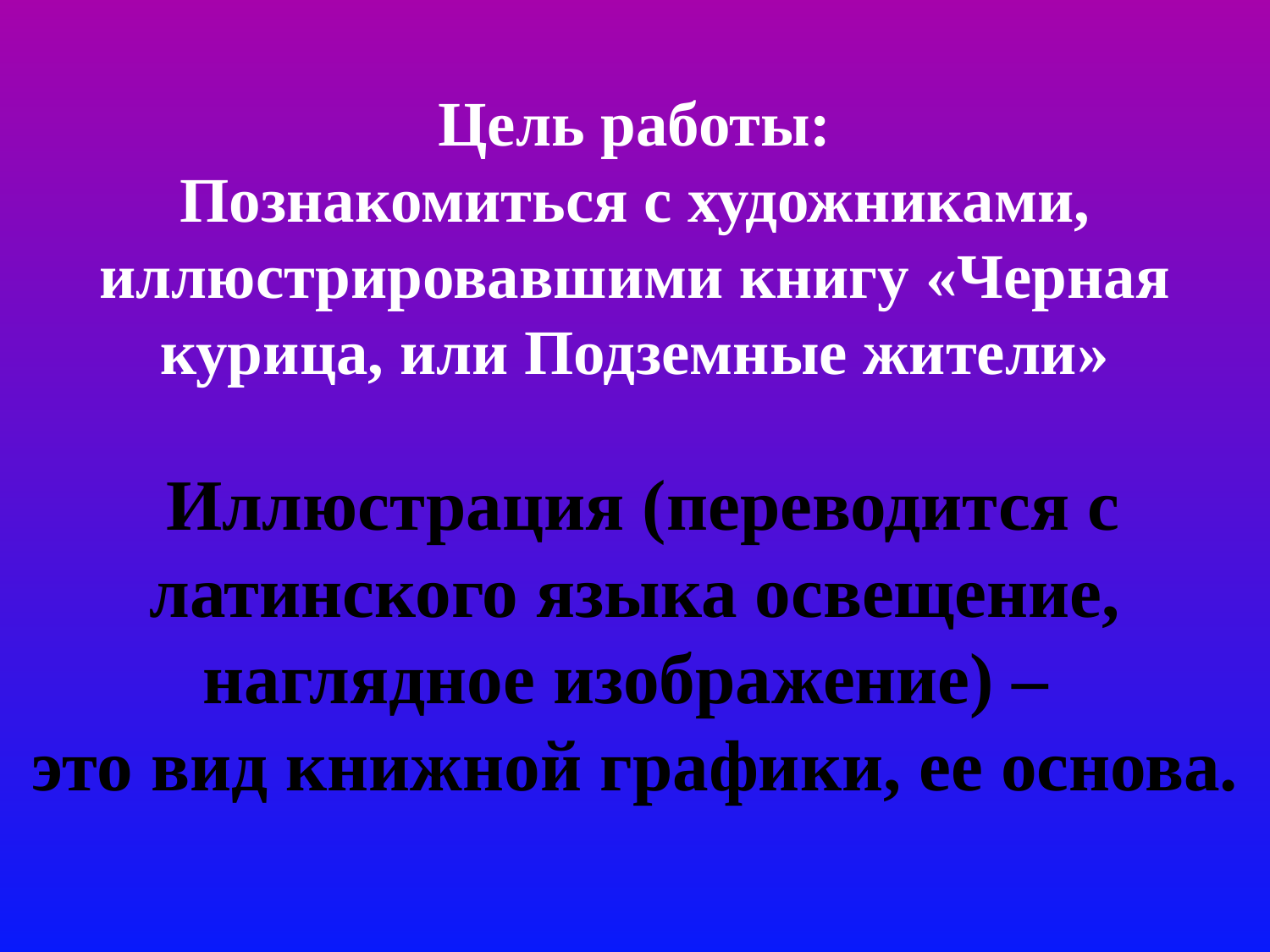

Цель работы:
Познакомиться с художниками, иллюстрировавшими книгу «Черная курица, или Подземные жители»
# Иллюстрация (переводится с латинского языка освещение, наглядное изображение) – это вид книжной графики, ее основа.